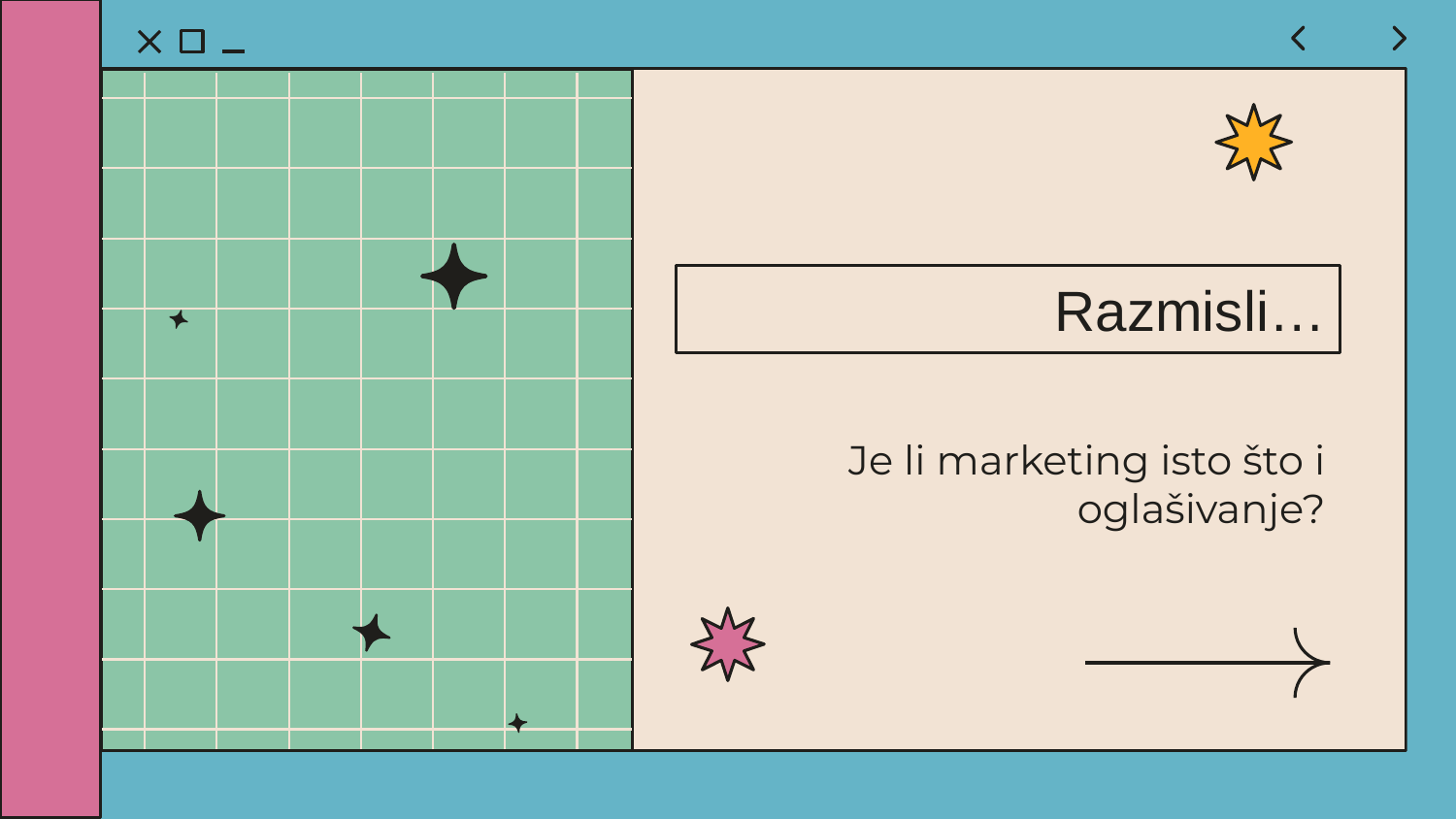

# Razmisli…
Je li marketing isto što i oglašivanje?